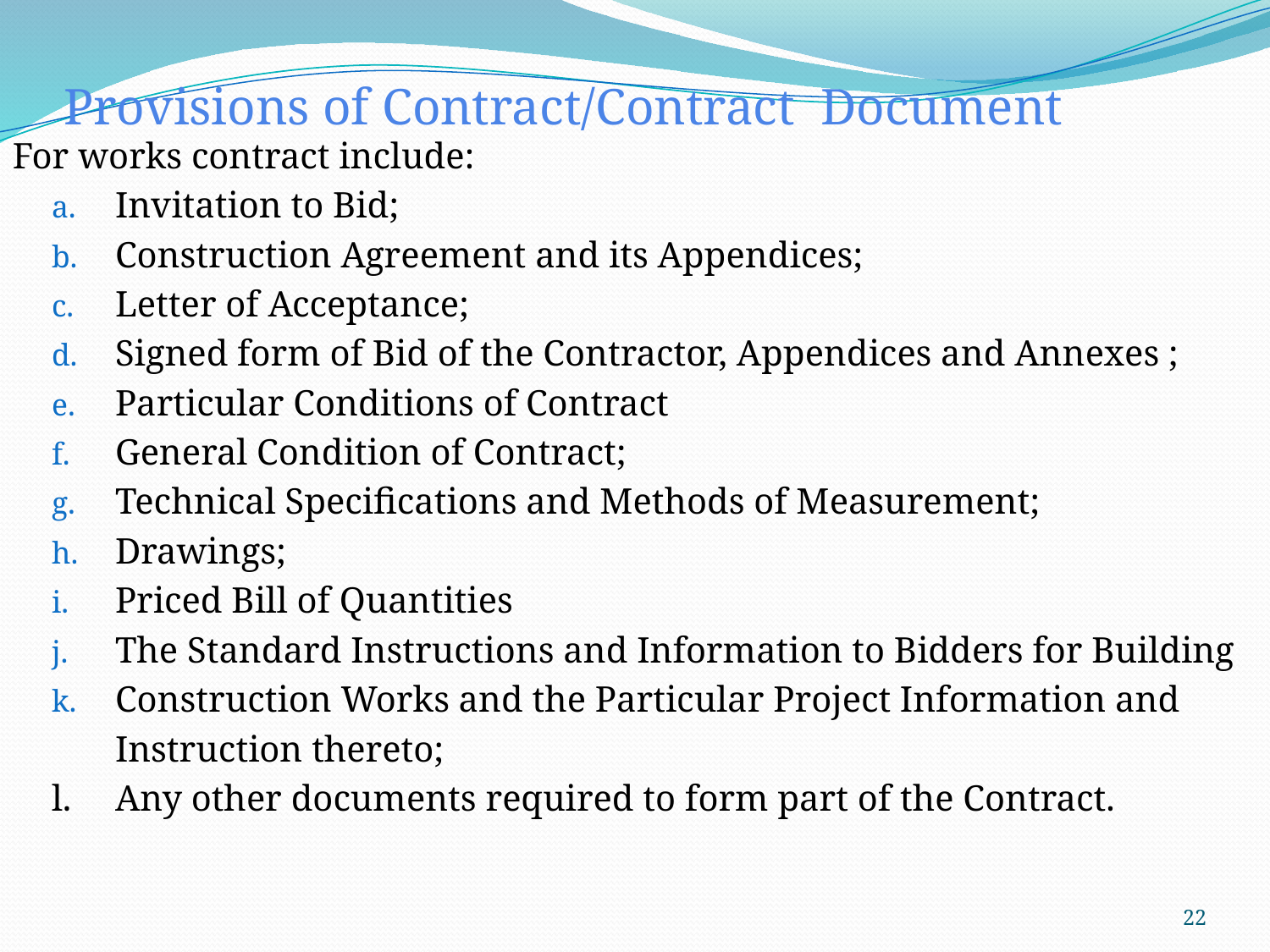

# Provisions of Contract/Contract  Document
For works contract include:
Invitation to Bid;
Construction Agreement and its Appendices;
Letter of Acceptance;
Signed form of Bid of the Contractor, Appendices and Annexes ;
Particular Conditions of Contract
General Condition of Contract;
Technical Specifications and Methods of Measurement;
Drawings;
Priced Bill of Quantities
The Standard Instructions and Information to Bidders for Building
Construction Works and the Particular Project Information and
	Instruction thereto;
l.	Any other documents required to form part of the Contract.

22